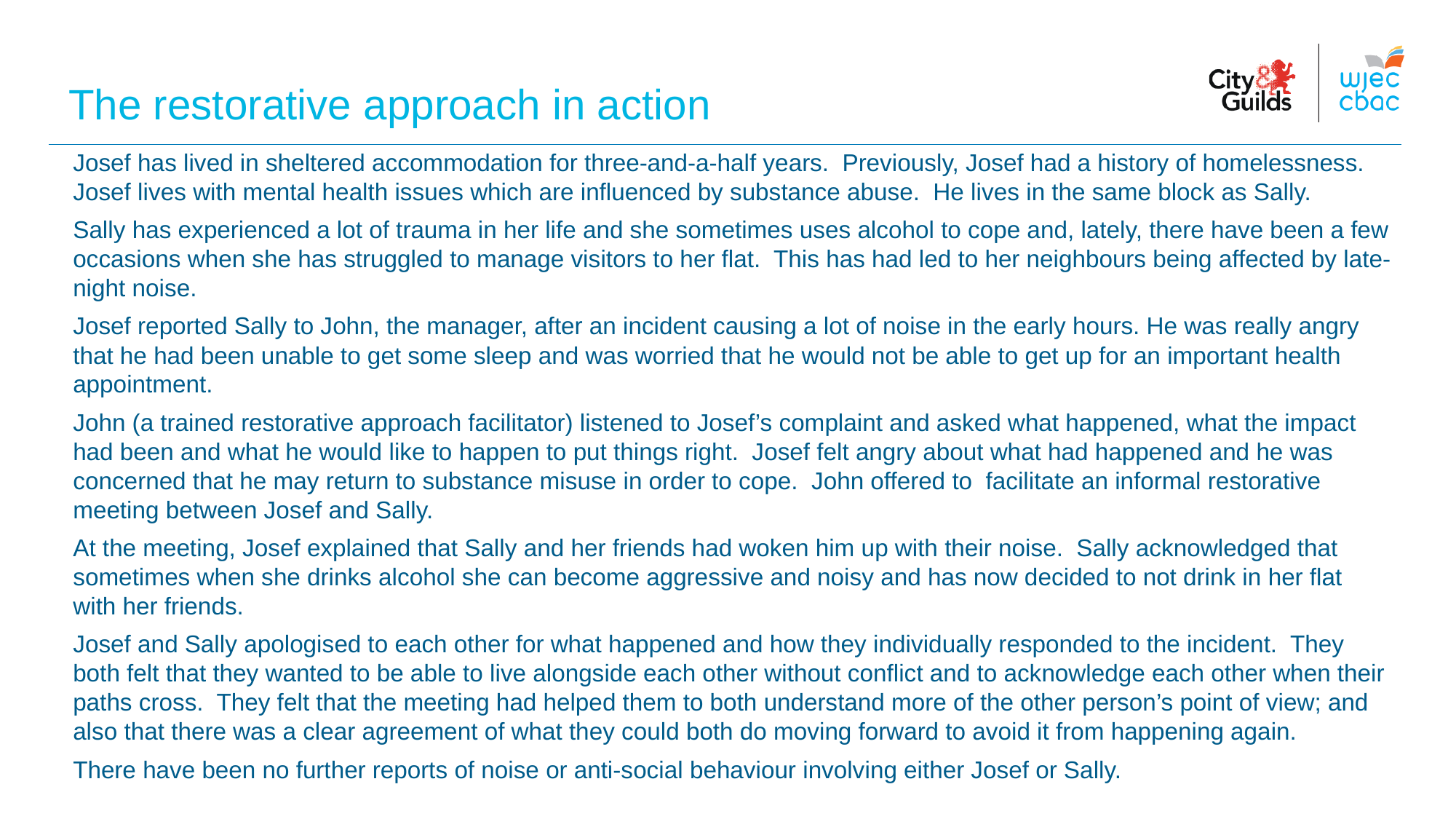

The restorative approach in action
Josef has lived in sheltered accommodation for three-and-a-half years.  Previously, Josef had a history of homelessness.  Josef lives with mental health issues which are influenced by substance abuse.  He lives in the same block as Sally.
Sally has experienced a lot of trauma in her life and she sometimes uses alcohol to cope and, lately, there have been a few occasions when she has struggled to manage visitors to her flat.  This has had led to her neighbours being affected by late-night noise.
Josef reported Sally to John, the manager, after an incident causing a lot of noise in the early hours. He was really angry that he had been unable to get some sleep and was worried that he would not be able to get up for an important health appointment.
John (a trained restorative approach facilitator) listened to Josef’s complaint and asked what happened, what the impact had been and what he would like to happen to put things right.  Josef felt angry about what had happened and he was concerned that he may return to substance misuse in order to cope.  John offered to  facilitate an informal restorative meeting between Josef and Sally.
At the meeting, Josef explained that Sally and her friends had woken him up with their noise.  Sally acknowledged that sometimes when she drinks alcohol she can become aggressive and noisy and has now decided to not drink in her flat with her friends.
Josef and Sally apologised to each other for what happened and how they individually responded to the incident.  They both felt that they wanted to be able to live alongside each other without conflict and to acknowledge each other when their paths cross.  They felt that the meeting had helped them to both understand more of the other person’s point of view; and also that there was a clear agreement of what they could both do moving forward to avoid it from happening again.
There have been no further reports of noise or anti-social behaviour involving either Josef or Sally.